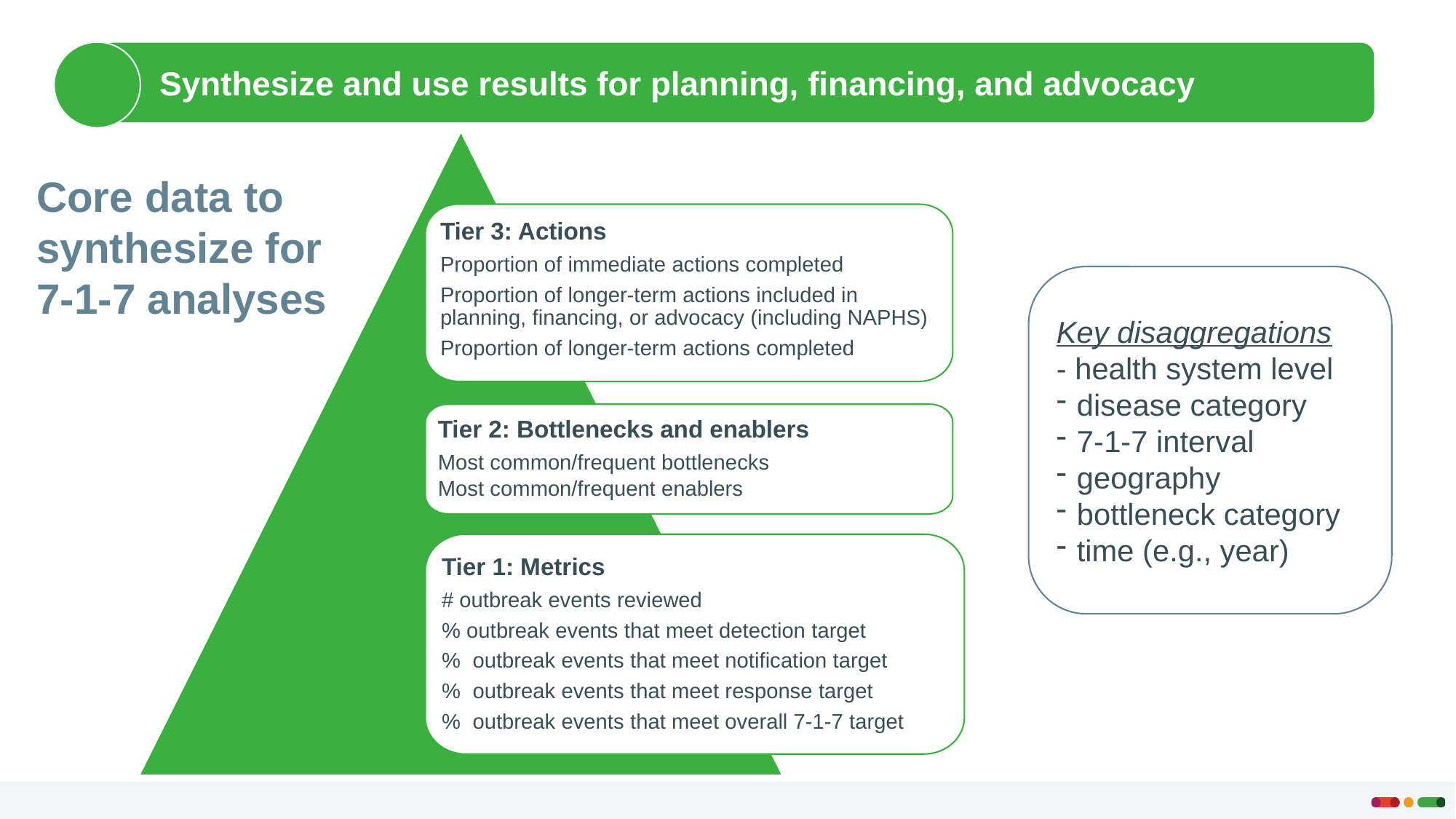

Synthesize and use results for planning, financing, and advocacy

Core data to synthesize for 7-1-7 analyses
Tier 3: Actions
Proportion of immediate actions completed
Proportion of longer-term actions included in planning, financing, or advocacy (including NAPHS)
Proportion of longer-term actions completed
Key disaggregations
- health system level
disease category
7-1-7 interval
geography
bottleneck category
time (e.g., year)
Tier 2: Bottlenecks and enablers
Most common/frequent bottlenecks
Most common/frequent enablers
Tier 1: Metrics
# outbreak events reviewed
% outbreak events that meet detection target
%  outbreak events that meet notification target
%  outbreak events that meet response target
%  outbreak events that meet overall 7-1-7 target